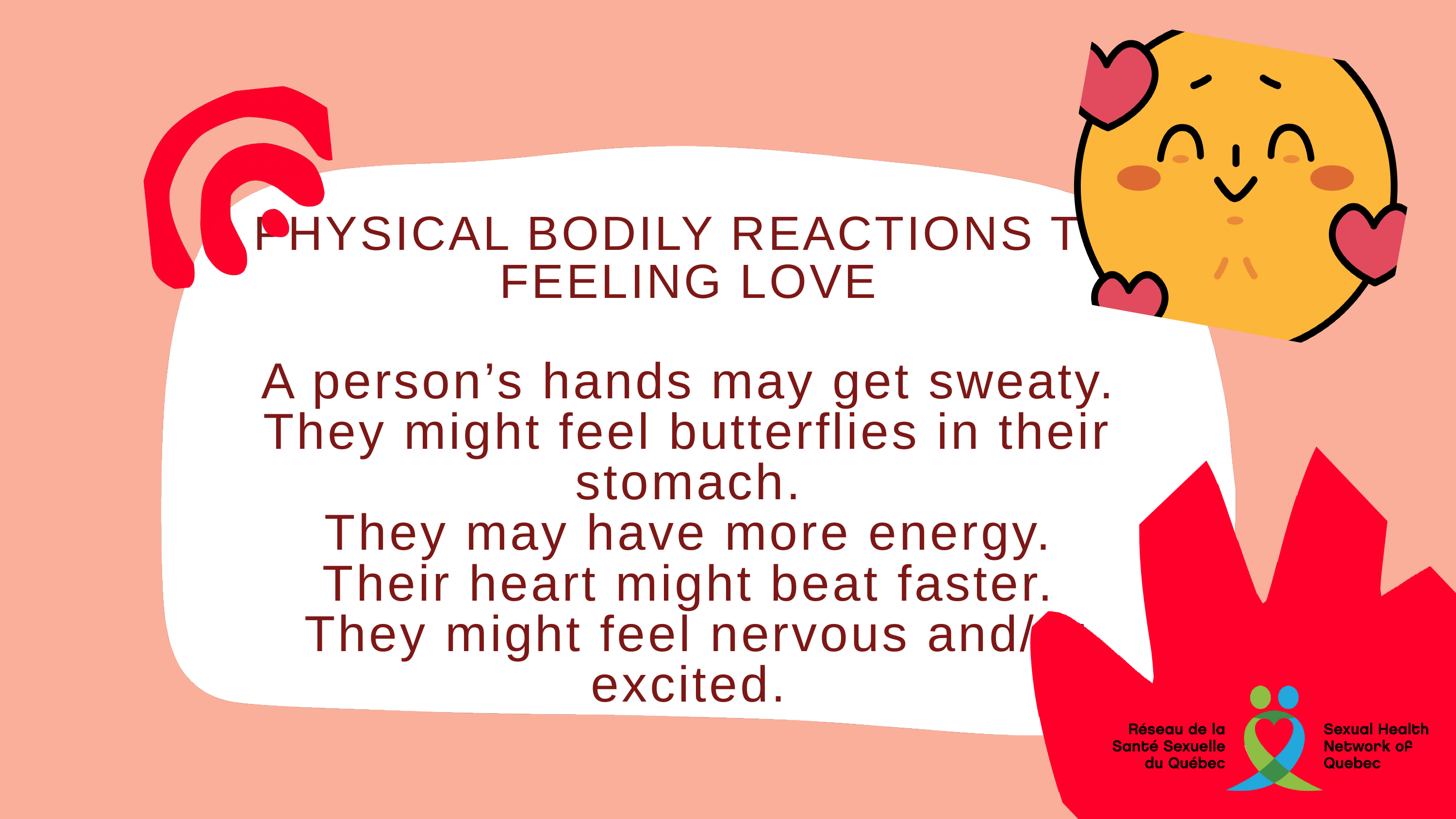

PHYSICAL BODILY REACTIONS TO FEELING LOVE

A person’s hands may get sweaty.
They might feel butterflies in their stomach.
They may have more energy.
Their heart might beat faster.
 They might feel nervous and/or excited.